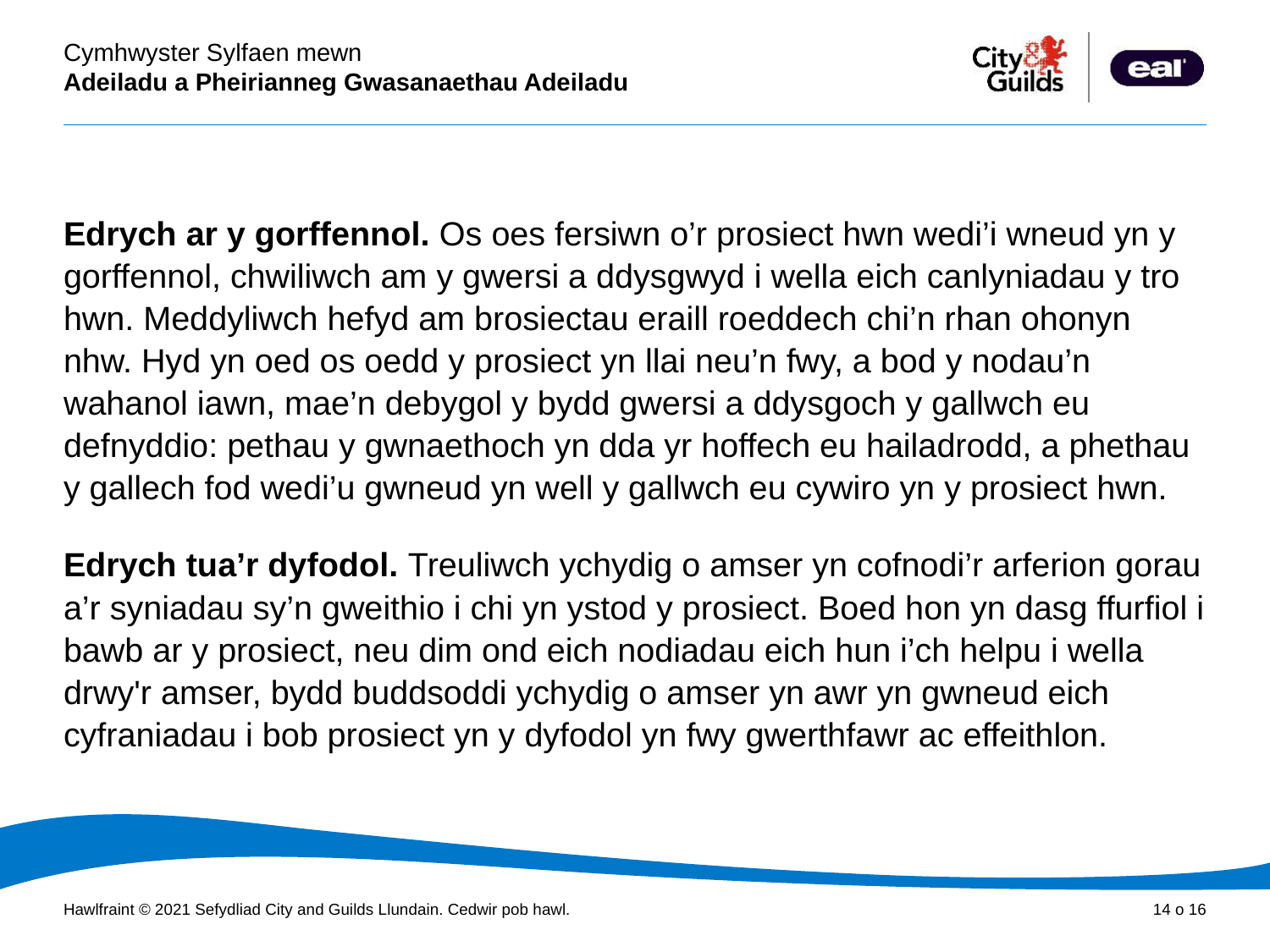

Edrych ar y gorffennol. Os oes fersiwn o’r prosiect hwn wedi’i wneud yn y gorffennol, chwiliwch am y gwersi a ddysgwyd i wella eich canlyniadau y tro hwn. Meddyliwch hefyd am brosiectau eraill roeddech chi’n rhan ohonyn nhw. Hyd yn oed os oedd y prosiect yn llai neu’n fwy, a bod y nodau’n wahanol iawn, mae’n debygol y bydd gwersi a ddysgoch y gallwch eu defnyddio: pethau y gwnaethoch yn dda yr hoffech eu hailadrodd, a phethau y gallech fod wedi’u gwneud yn well y gallwch eu cywiro yn y prosiect hwn.
Edrych tua’r dyfodol. Treuliwch ychydig o amser yn cofnodi’r arferion gorau a’r syniadau sy’n gweithio i chi yn ystod y prosiect. Boed hon yn dasg ffurfiol i bawb ar y prosiect, neu dim ond eich nodiadau eich hun i’ch helpu i wella drwy'r amser, bydd buddsoddi ychydig o amser yn awr yn gwneud eich cyfraniadau i bob prosiect yn y dyfodol yn fwy gwerthfawr ac effeithlon.